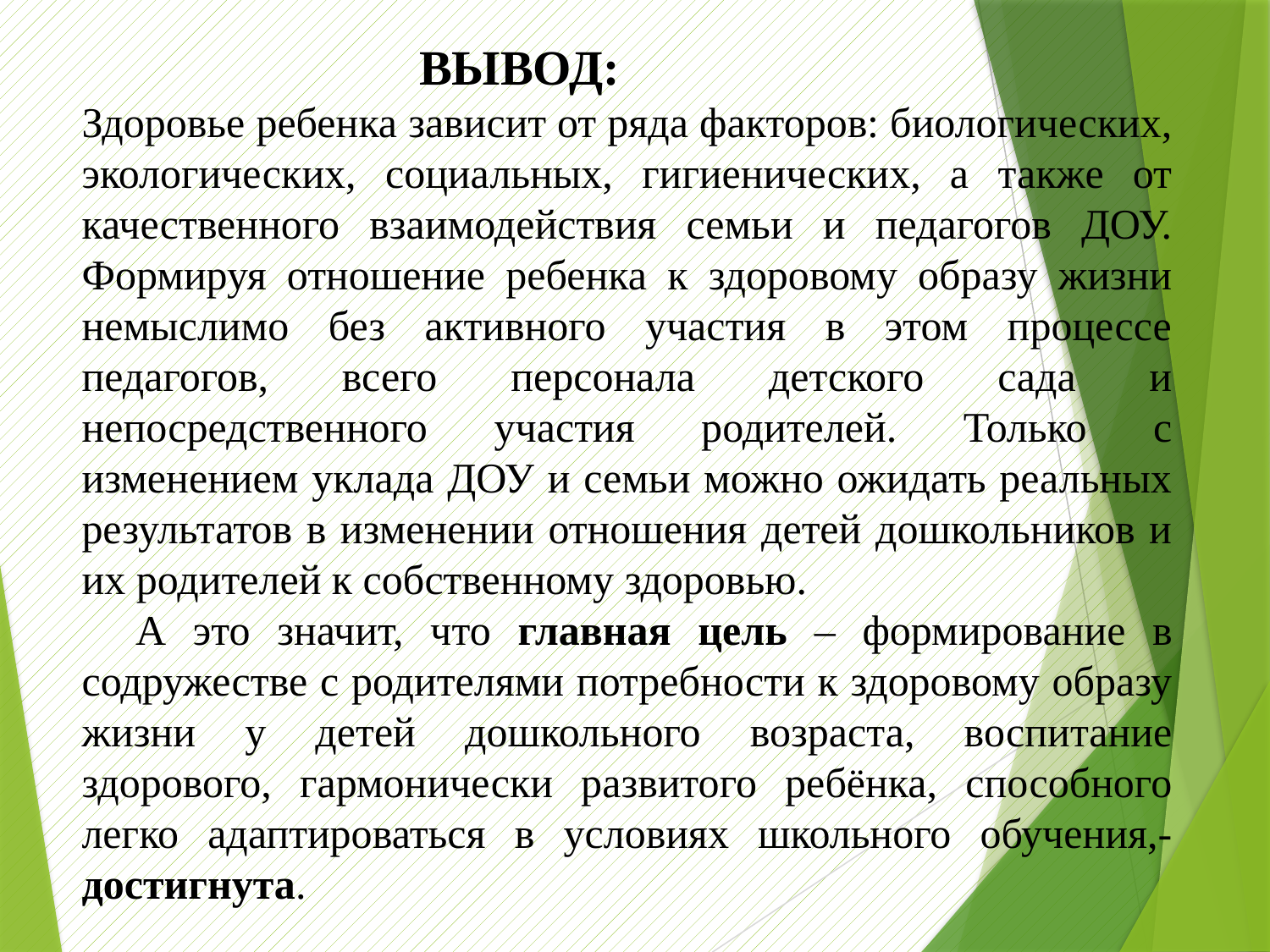

ВЫВОД:
Здоровье ребенка зависит от ряда факторов: биологических, экологических, социальных, гигиенических, а также от качественного взаимодействия семьи и педагогов ДОУ. Формируя отношение ребенка к здоровому образу жизни немыслимо без активного участия в этом процессе педагогов, всего персонала детского сада и непосредственного участия родителей. Только с изменением уклада ДОУ и семьи можно ожидать реальных результатов в изменении отношения детей дошкольников и их родителей к собственному здоровью.
  А это значит, что главная цель – формирование в содружестве с родителями потребности к здоровому образу жизни у детей дошкольного возраста, воспитание здорового, гармонически развитого ребёнка, способного легко адаптироваться в условиях школьного обучения,- достигнута.